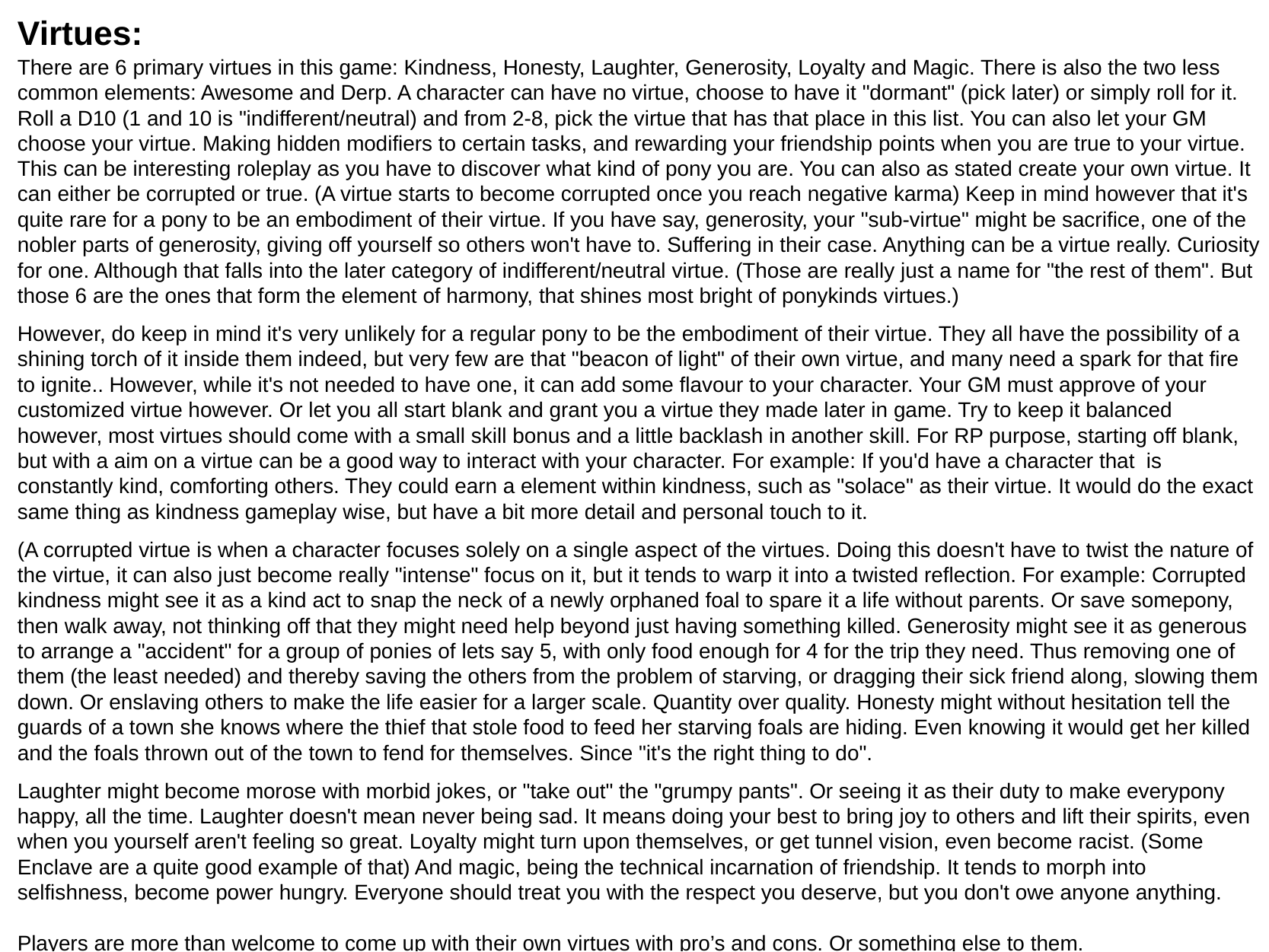

# Virtues:
There are 6 primary virtues in this game: Kindness, Honesty, Laughter, Generosity, Loyalty and Magic. There is also the two less common elements: Awesome and Derp. A character can have no virtue, choose to have it "dormant" (pick later) or simply roll for it. Roll a D10 (1 and 10 is "indifferent/neutral) and from 2-8, pick the virtue that has that place in this list. You can also let your GM choose your virtue. Making hidden modifiers to certain tasks, and rewarding your friendship points when you are true to your virtue. This can be interesting roleplay as you have to discover what kind of pony you are. You can also as stated create your own virtue. It can either be corrupted or true. (A virtue starts to become corrupted once you reach negative karma) Keep in mind however that it's quite rare for a pony to be an embodiment of their virtue. If you have say, generosity, your "sub-virtue" might be sacrifice, one of the nobler parts of generosity, giving off yourself so others won't have to. Suffering in their case. Anything can be a virtue really. Curiosity for one. Although that falls into the later category of indifferent/neutral virtue. (Those are really just a name for "the rest of them". But those 6 are the ones that form the element of harmony, that shines most bright of ponykinds virtues.)

However, do keep in mind it's very unlikely for a regular pony to be the embodiment of their virtue. They all have the possibility of a shining torch of it inside them indeed, but very few are that "beacon of light" of their own virtue, and many need a spark for that fire to ignite.. However, while it's not needed to have one, it can add some flavour to your character. Your GM must approve of your customized virtue however. Or let you all start blank and grant you a virtue they made later in game. Try to keep it balanced however, most virtues should come with a small skill bonus and a little backlash in another skill. For RP purpose, starting off blank, but with a aim on a virtue can be a good way to interact with your character. For example: If you'd have a character that  is constantly kind, comforting others. They could earn a element within kindness, such as "solace" as their virtue. It would do the exact same thing as kindness gameplay wise, but have a bit more detail and personal touch to it.

(A corrupted virtue is when a character focuses solely on a single aspect of the virtues. Doing this doesn't have to twist the nature of the virtue, it can also just become really "intense" focus on it, but it tends to warp it into a twisted reflection. For example: Corrupted kindness might see it as a kind act to snap the neck of a newly orphaned foal to spare it a life without parents. Or save somepony, then walk away, not thinking off that they might need help beyond just having something killed. Generosity might see it as generous to arrange a "accident" for a group of ponies of lets say 5, with only food enough for 4 for the trip they need. Thus removing one of them (the least needed) and thereby saving the others from the problem of starving, or dragging their sick friend along, slowing them down. Or enslaving others to make the life easier for a larger scale. Quantity over quality. Honesty might without hesitation tell the guards of a town she knows where the thief that stole food to feed her starving foals are hiding. Even knowing it would get her killed and the foals thrown out of the town to fend for themselves. Since "it's the right thing to do".

Laughter might become morose with morbid jokes, or "take out" the "grumpy pants". Or seeing it as their duty to make everypony happy, all the time. Laughter doesn't mean never being sad. It means doing your best to bring joy to others and lift their spirits, even when you yourself aren't feeling so great. Loyalty might turn upon themselves, or get tunnel vision, even become racist. (Some Enclave are a quite good example of that) And magic, being the technical incarnation of friendship. It tends to morph into selfishness, become power hungry. Everyone should treat you with the respect you deserve, but you don't owe anyone anything.

Players are more than welcome to come up with their own virtues with pro’s and cons. Or something else to them.